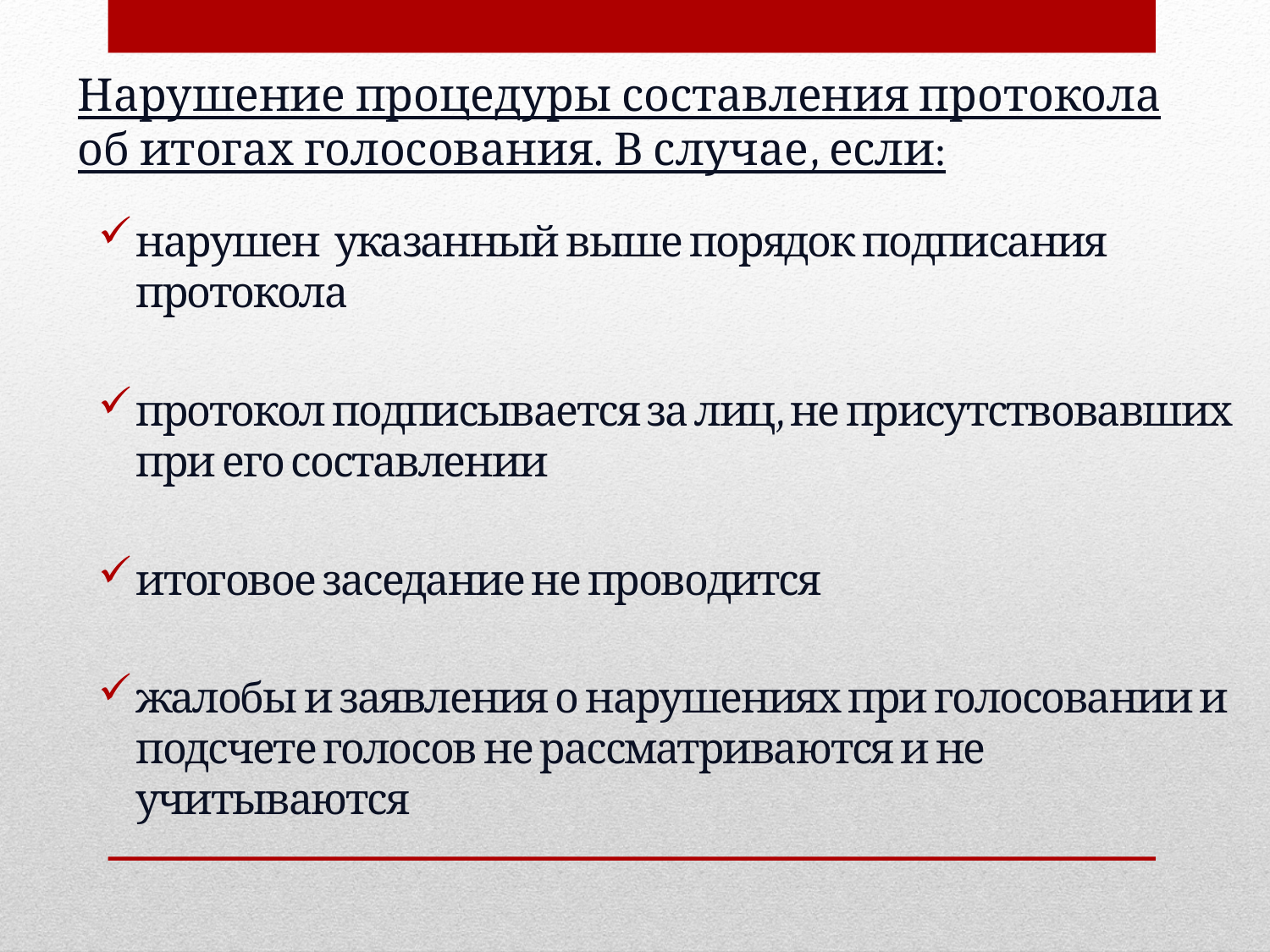

Нарушение процедуры составления протокола об итогах голосования. В случае, если:

нарушен  указанный выше порядок подписания протокола

протокол подписывается за лиц, не присутствовавших при его составлении

итоговое заседание не проводится

жалобы и заявления о нарушениях при голосовании и подсчете голосов не рассматриваются и не учитываются